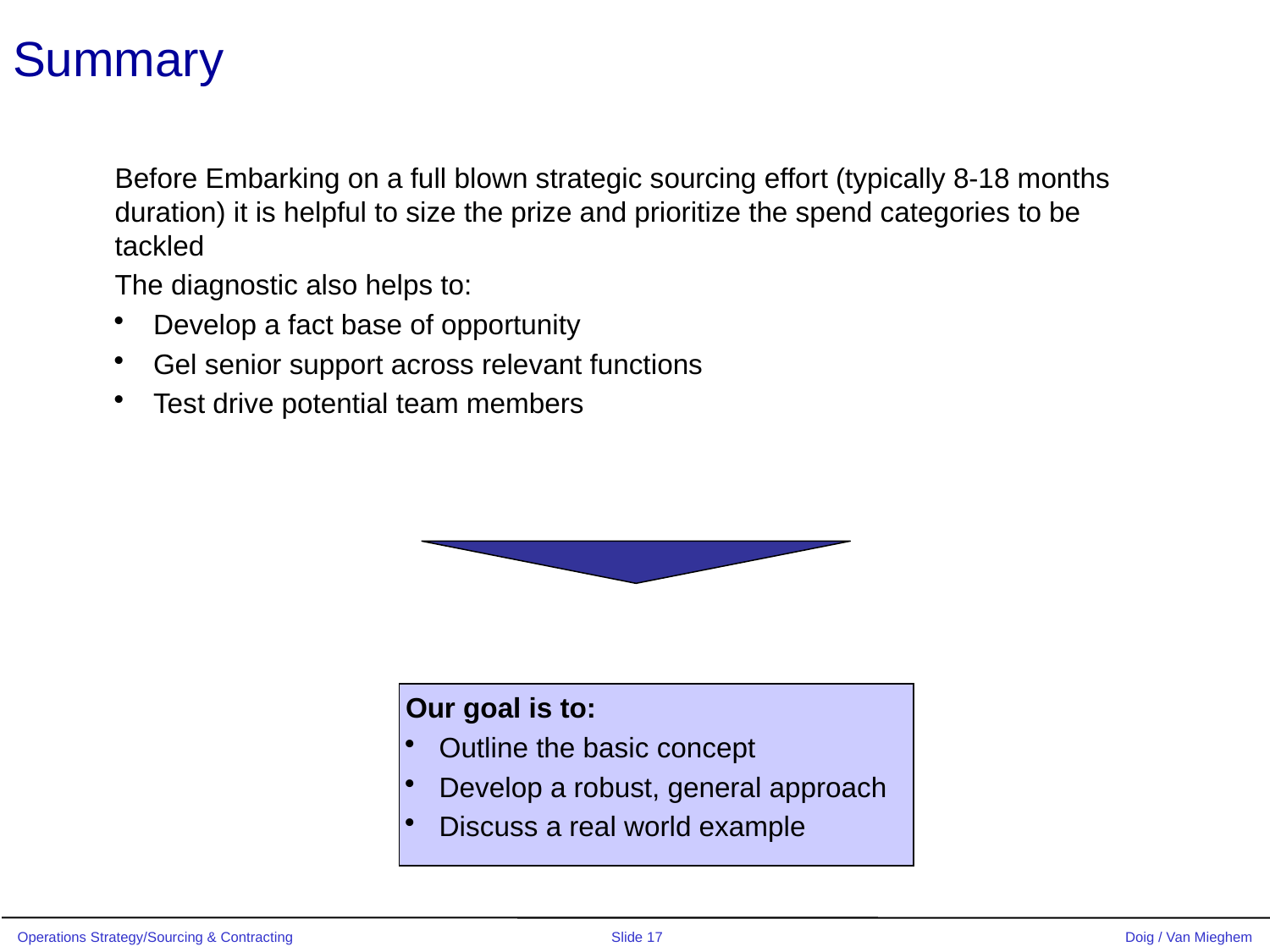

Summary
Before Embarking on a full blown strategic sourcing effort (typically 8-18 months duration) it is helpful to size the prize and prioritize the spend categories to be tackled
The diagnostic also helps to:
Develop a fact base of opportunity
Gel senior support across relevant functions
Test drive potential team members

Our goal is to:
Outline the basic concept
Develop a robust, general approach
Discuss a real world example